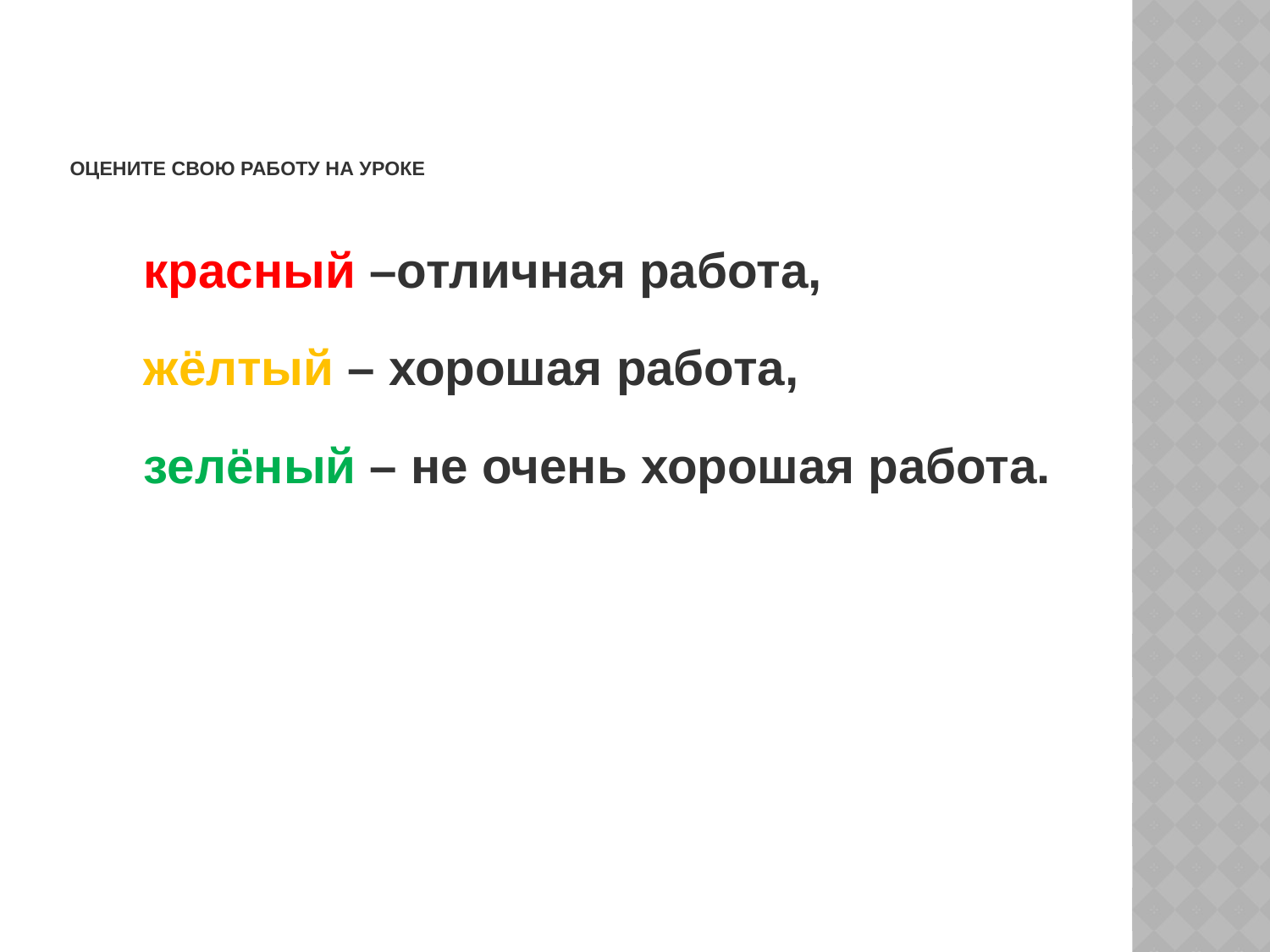

# Оцените свою работу на уроке
красный –отличная работа,
жёлтый – хорошая работа,
зелёный – не очень хорошая работа.